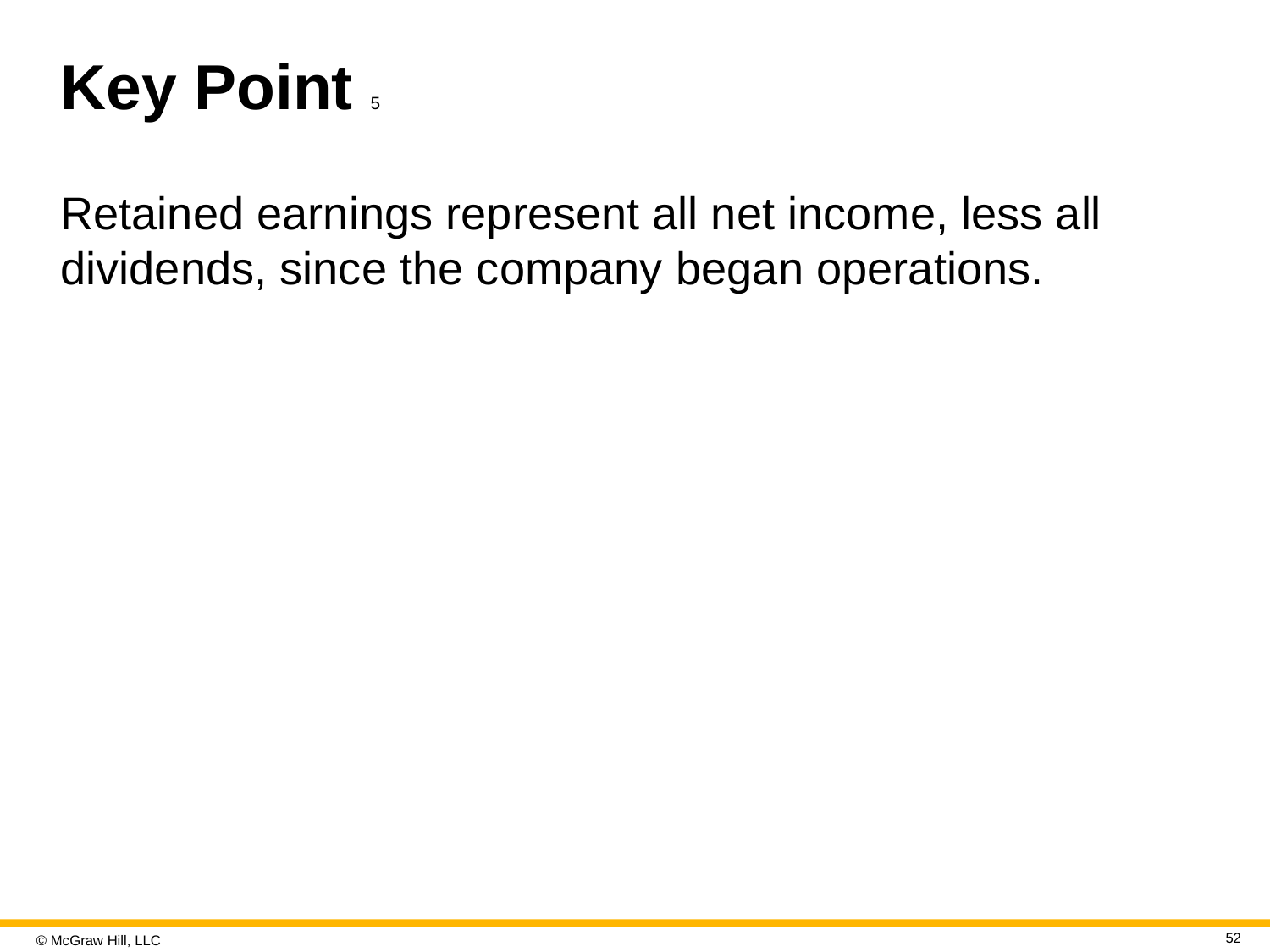

# Key Point 5
Retained earnings represent all net income, less all dividends, since the company began operations.
52